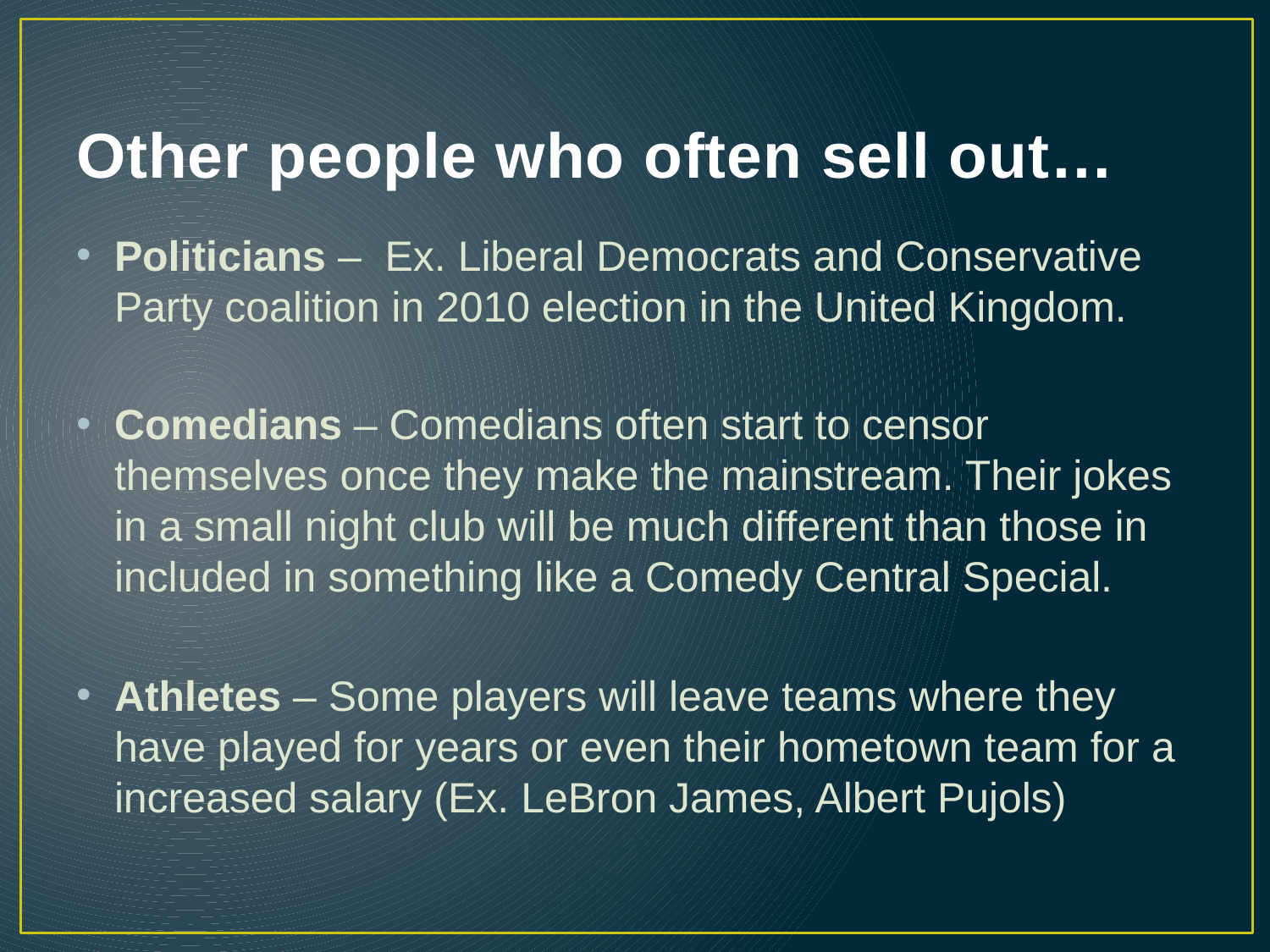

# Other people who often sell out…
Politicians –  Ex. Liberal Democrats and Conservative Party coalition in 2010 election in the United Kingdom.

Comedians – Comedians often start to censor themselves once they make the mainstream. Their jokes in a small night club will be much different than those in included in something like a Comedy Central Special.

Athletes – Some players will leave teams where they have played for years or even their hometown team for a increased salary (Ex. LeBron James, Albert Pujols)